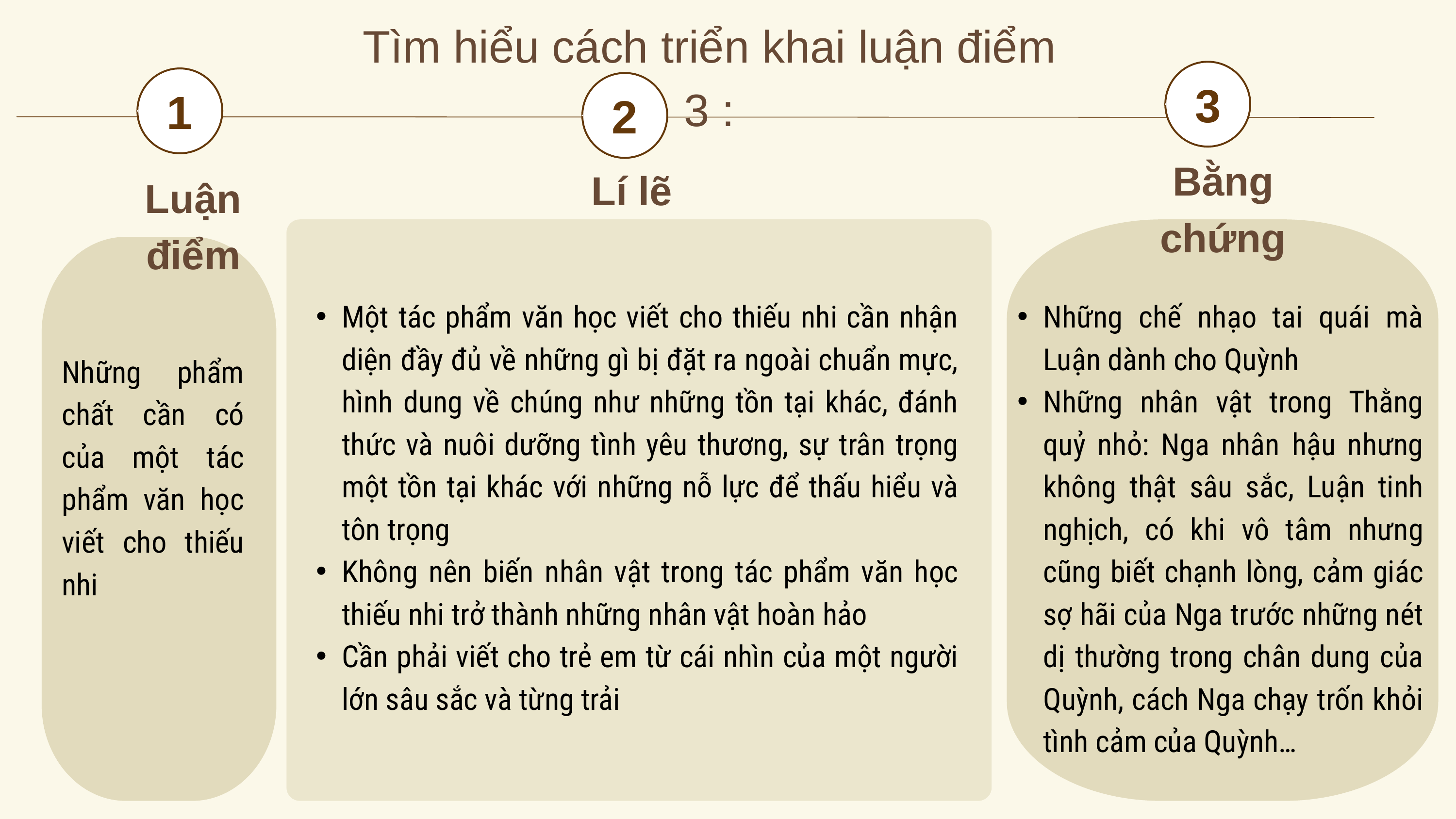

Tìm hiểu cách triển khai luận điểm 3 :

3

1

2

Bằng chứng
Lí lẽ
Luận điểm

Một tác phẩm văn học viết cho thiếu nhi cần nhận diện đầy đủ về những gì bị đặt ra ngoài chuẩn mực, hình dung về chúng như những tồn tại khác, đánh thức và nuôi dưỡng tình yêu thương, sự trân trọng một tồn tại khác với những nỗ lực để thấu hiểu và tôn trọng
Không nên biến nhân vật trong tác phẩm văn học thiếu nhi trở thành những nhân vật hoàn hảo
Cần phải viết cho trẻ em từ cái nhìn của một người lớn sâu sắc và từng trải
Những chế nhạo tai quái mà Luận dành cho Quỳnh
Những nhân vật trong Thằng quỷ nhỏ: Nga nhân hậu nhưng không thật sâu sắc, Luận tinh nghịch, có khi vô tâm nhưng cũng biết chạnh lòng, cảm giác sợ hãi của Nga trước những nét dị thường trong chân dung của Quỳnh, cách Nga chạy trốn khỏi tình cảm của Quỳnh…

Những phẩm chất cần có của một tác phẩm văn học viết cho thiếu nhi